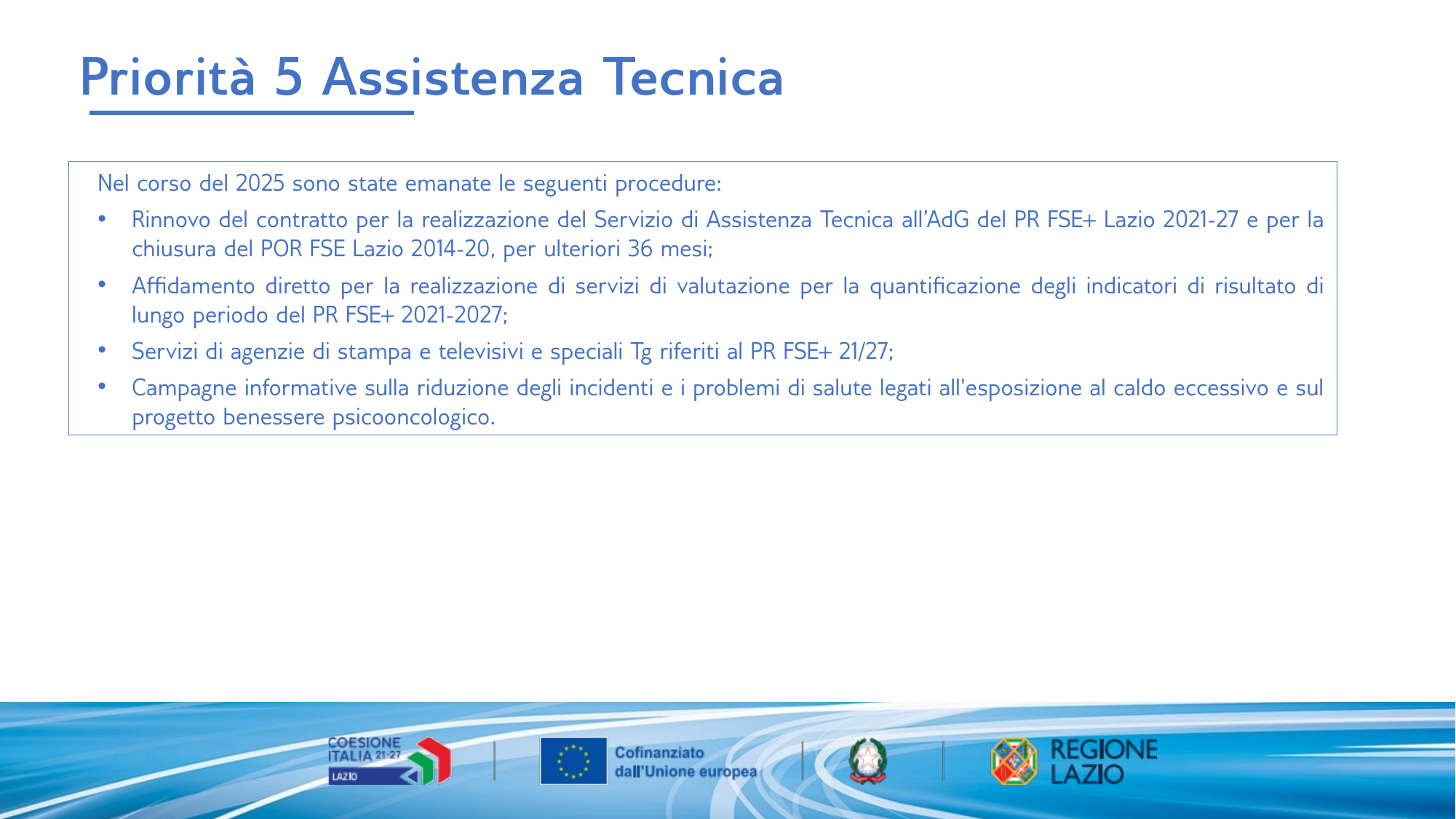

Priorità 5 Assistenza Tecnica
Nel corso del 2025 sono state emanate le seguenti procedure:
Rinnovo del contratto per la realizzazione del Servizio di Assistenza Tecnica all’AdG del PR FSE+ Lazio 2021-27 e per la chiusura del POR FSE Lazio 2014-20, per ulteriori 36 mesi;
Affidamento diretto per la realizzazione di servizi di valutazione per la quantificazione degli indicatori di risultato di lungo periodo del PR FSE+ 2021-2027;
Servizi di agenzie di stampa e televisivi e speciali Tg riferiti al PR FSE+ 21/27;
Campagne informative sulla riduzione degli incidenti e i problemi di salute legati all'esposizione al caldo eccessivo e sul progetto benessere psicooncologico.